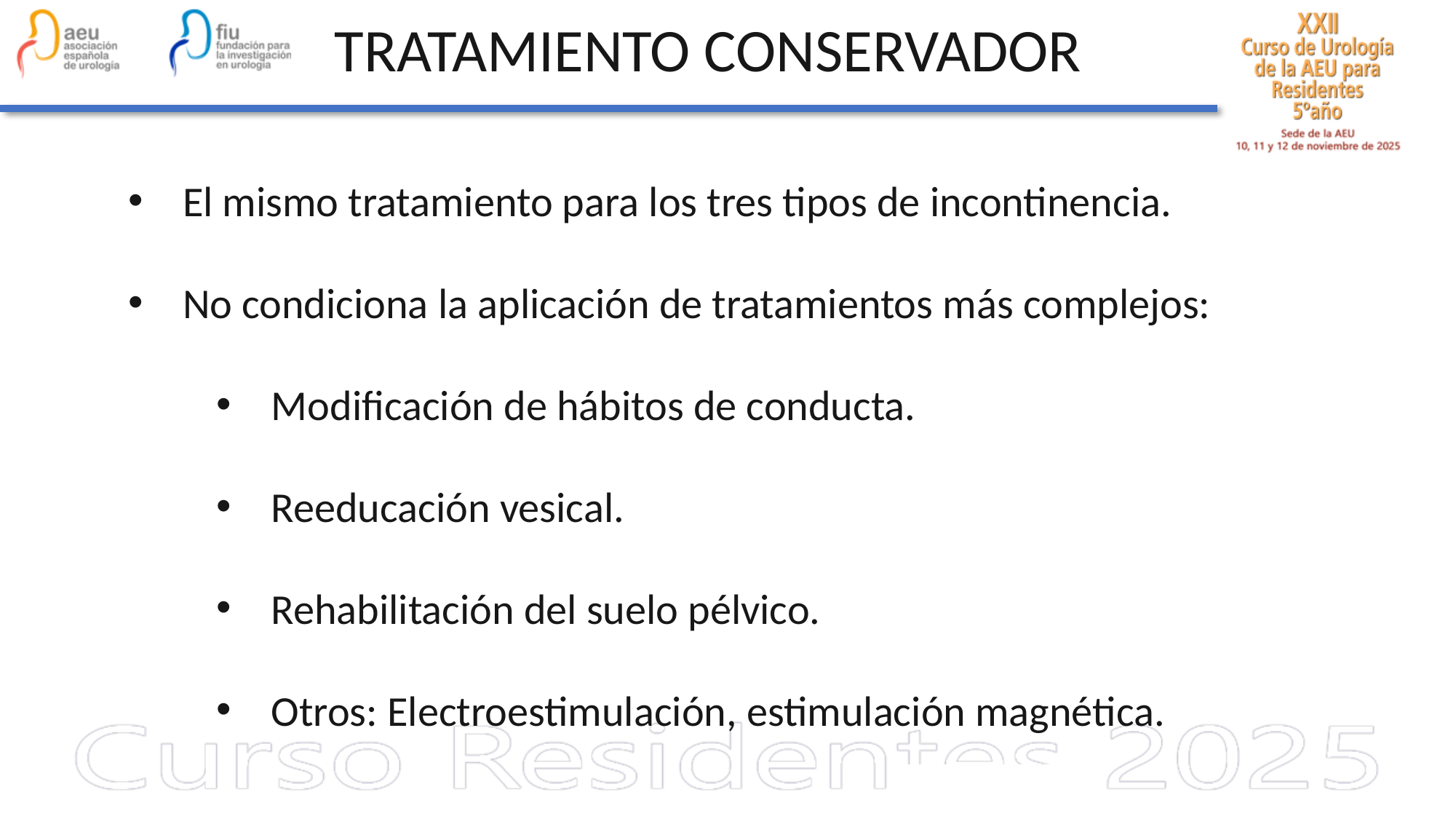

TRATAMIENTO CONSERVADOR
El mismo tratamiento para los tres tipos de incontinencia.

No condiciona la aplicación de tratamientos más complejos:

Modificación de hábitos de conducta.

Reeducación vesical.

Rehabilitación del suelo pélvico.

Otros: Electroestimulación, estimulación magnética.